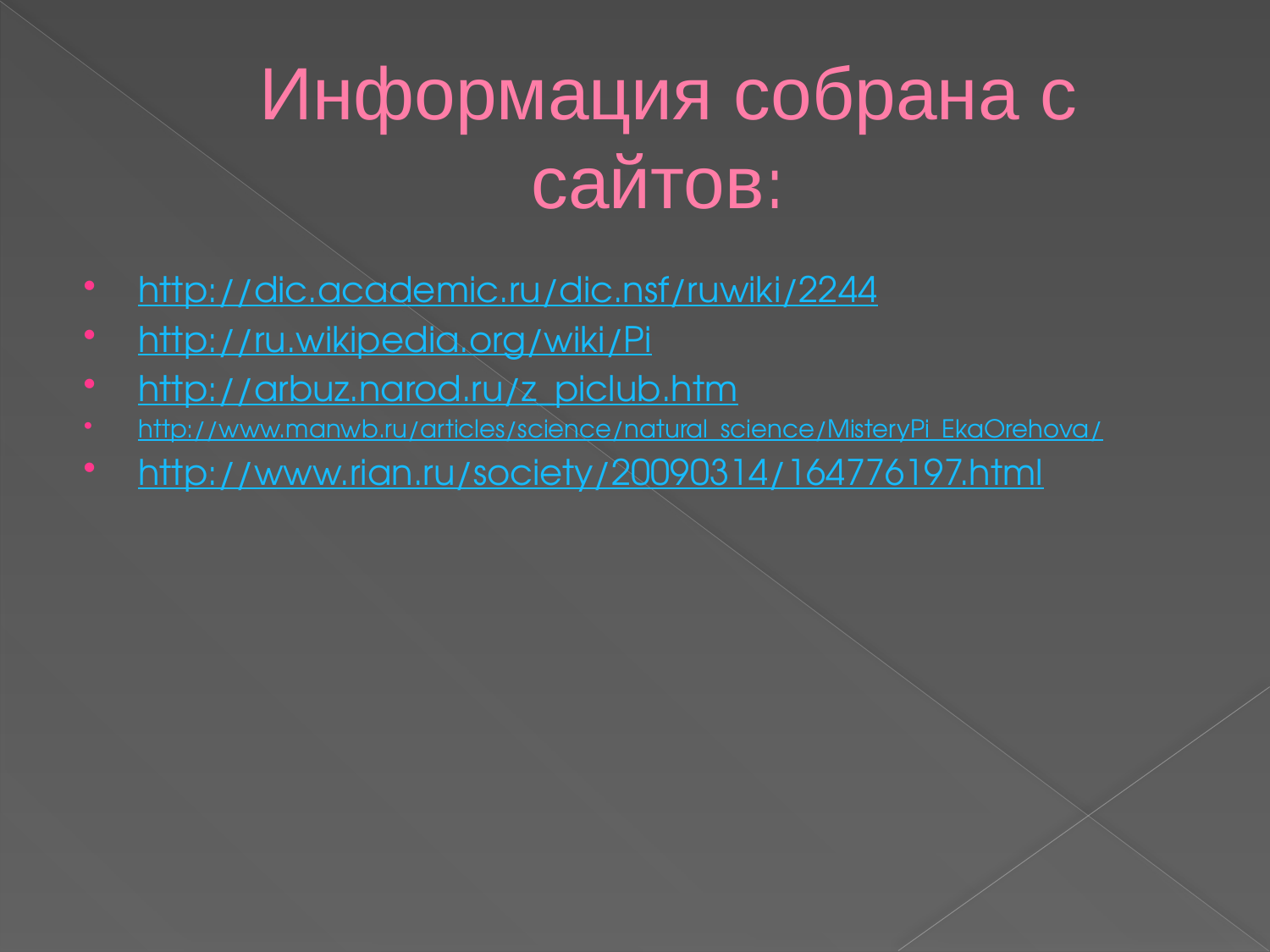

# Информация собрана с сайтов:
http://dic.academic.ru/dic.nsf/ruwiki/2244
http://ru.wikipedia.org/wiki/Pi
http://arbuz.narod.ru/z_piclub.htm
http://www.manwb.ru/articles/science/natural_science/MisteryPi_EkaOrehova/
http://www.rian.ru/society/20090314/164776197.html